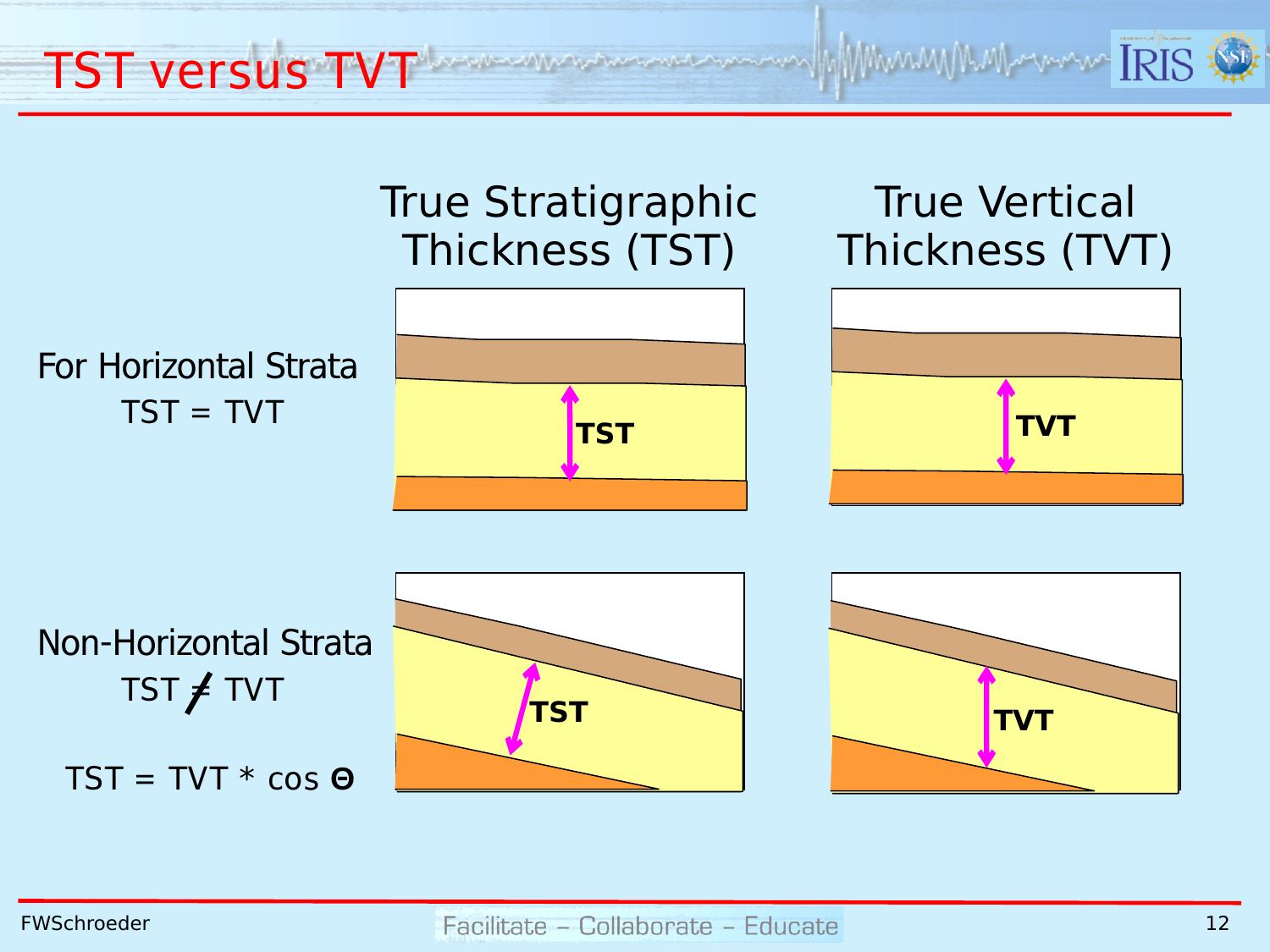

# TST versus TVT
True Stratigraphic Thickness (TST)
True Vertical Thickness (TVT)

For Horizontal Strata
         TST = TVT
TVT
TST

Non-Horizontal Strata
         TST = TVT

   TST = TVT * cos Θ

TST
TVT